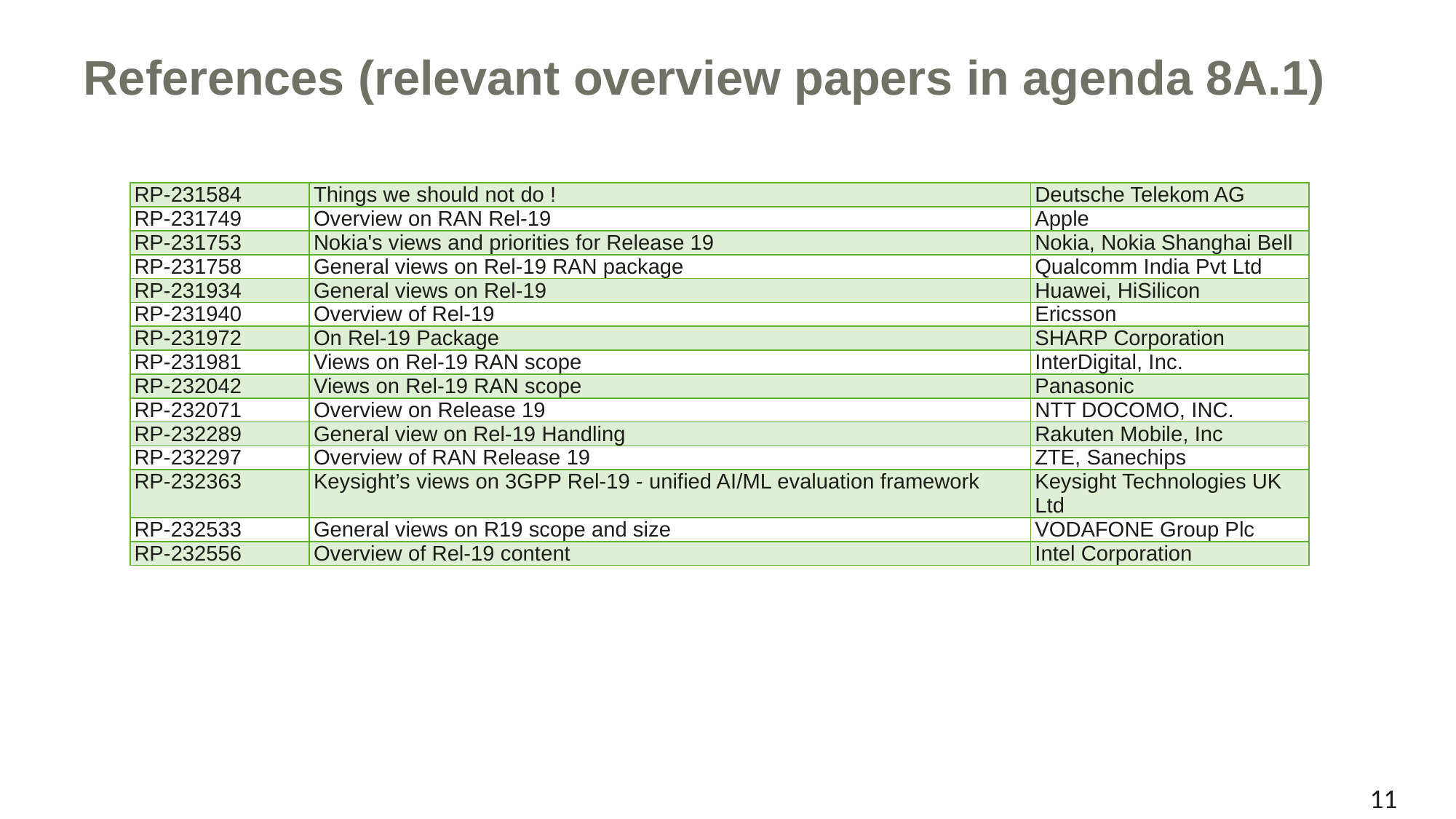

# References (relevant overview papers in agenda 8A.1)
| RP-231584 | Things we should not do ! | Deutsche Telekom AG |
| --- | --- | --- |
| RP-231749 | Overview on RAN Rel-19 | Apple |
| RP-231753 | Nokia's views and priorities for Release 19 | Nokia, Nokia Shanghai Bell |
| RP-231758 | General views on Rel-19 RAN package | Qualcomm India Pvt Ltd |
| RP-231934 | General views on Rel-19 | Huawei, HiSilicon |
| RP-231940 | Overview of Rel-19 | Ericsson |
| RP-231972 | On Rel-19 Package | SHARP Corporation |
| RP-231981 | Views on Rel-19 RAN scope | InterDigital, Inc. |
| RP-232042 | Views on Rel-19 RAN scope | Panasonic |
| RP-232071 | Overview on Release 19 | NTT DOCOMO, INC. |
| RP-232289 | General view on Rel-19 Handling | Rakuten Mobile, Inc |
| RP-232297 | Overview of RAN Release 19 | ZTE, Sanechips |
| RP-232363 | Keysight’s views on 3GPP Rel-19 - unified AI/ML evaluation framework | Keysight Technologies UK Ltd |
| RP-232533 | General views on R19 scope and size | VODAFONE Group Plc |
| RP-232556 | Overview of Rel-19 content | Intel Corporation |
11